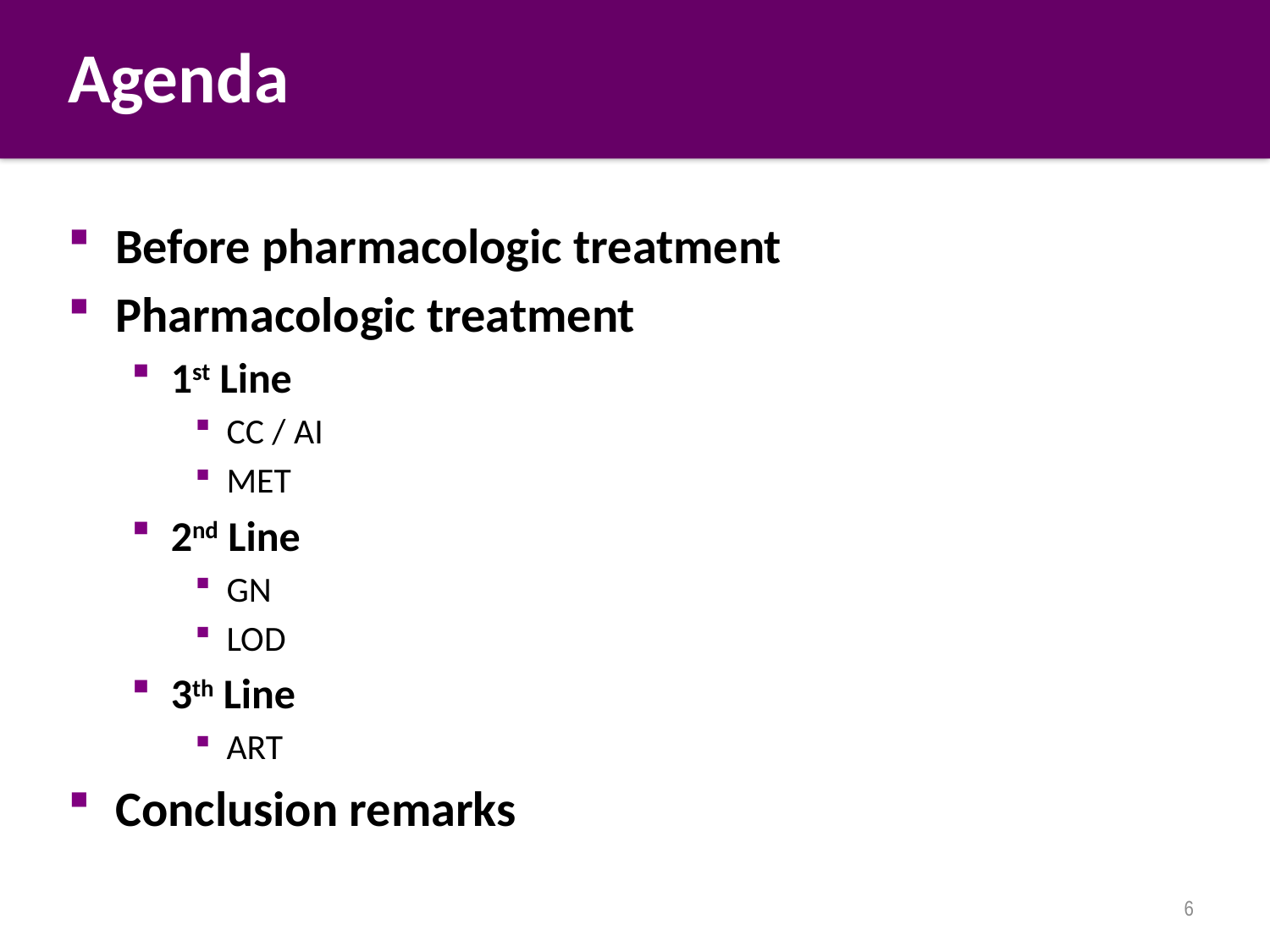

# Agenda
Before pharmacologic treatment
Pharmacologic treatment
1st Line
CC / AI
MET
2nd Line
GN
LOD
3th Line
ART
Conclusion remarks

6